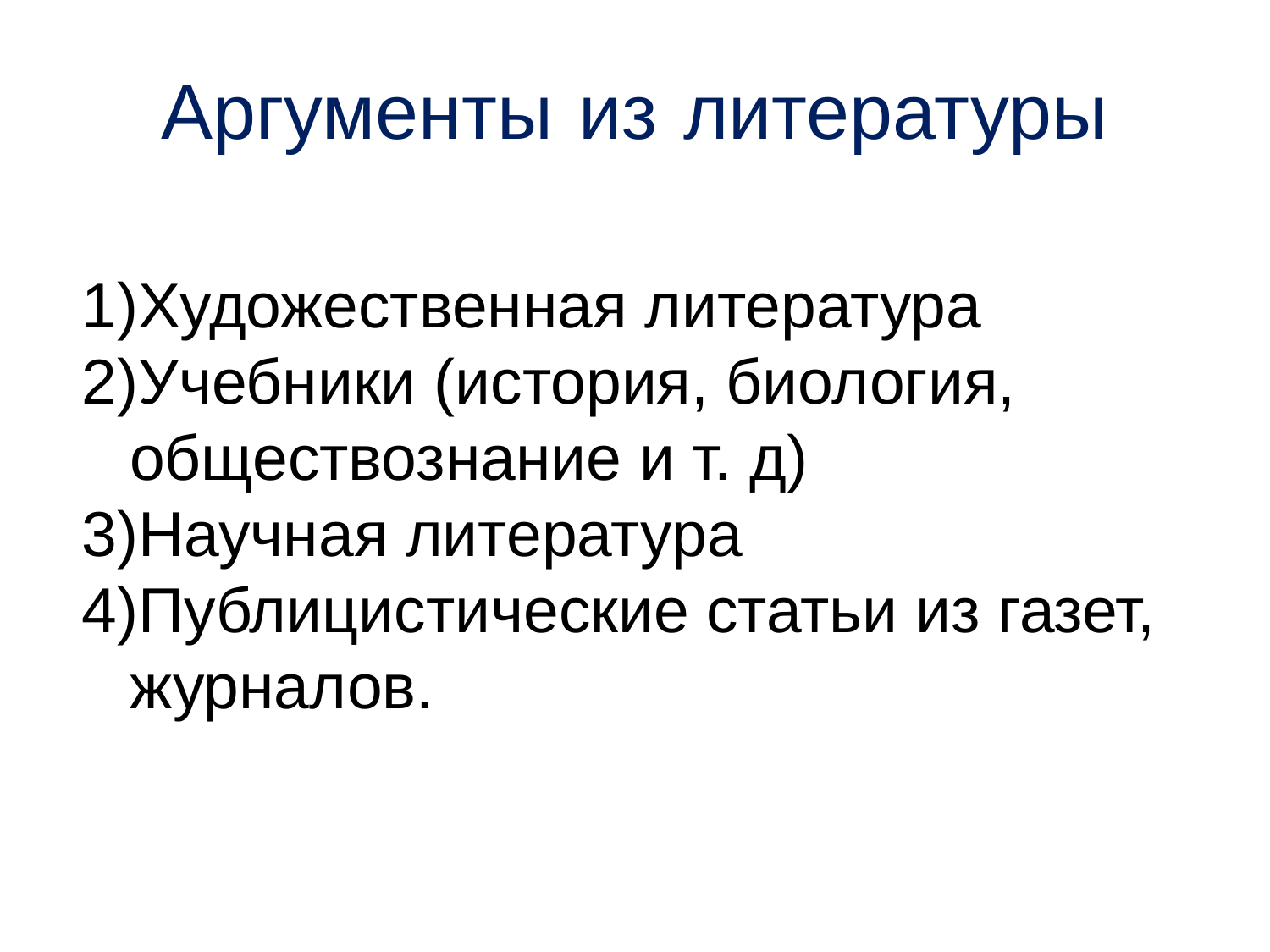

# Аргументы из литературы
Художественная литература
Учебники (история, биология, обществознание и т. д)
Научная литература
Публицистические статьи из газет, журналов.